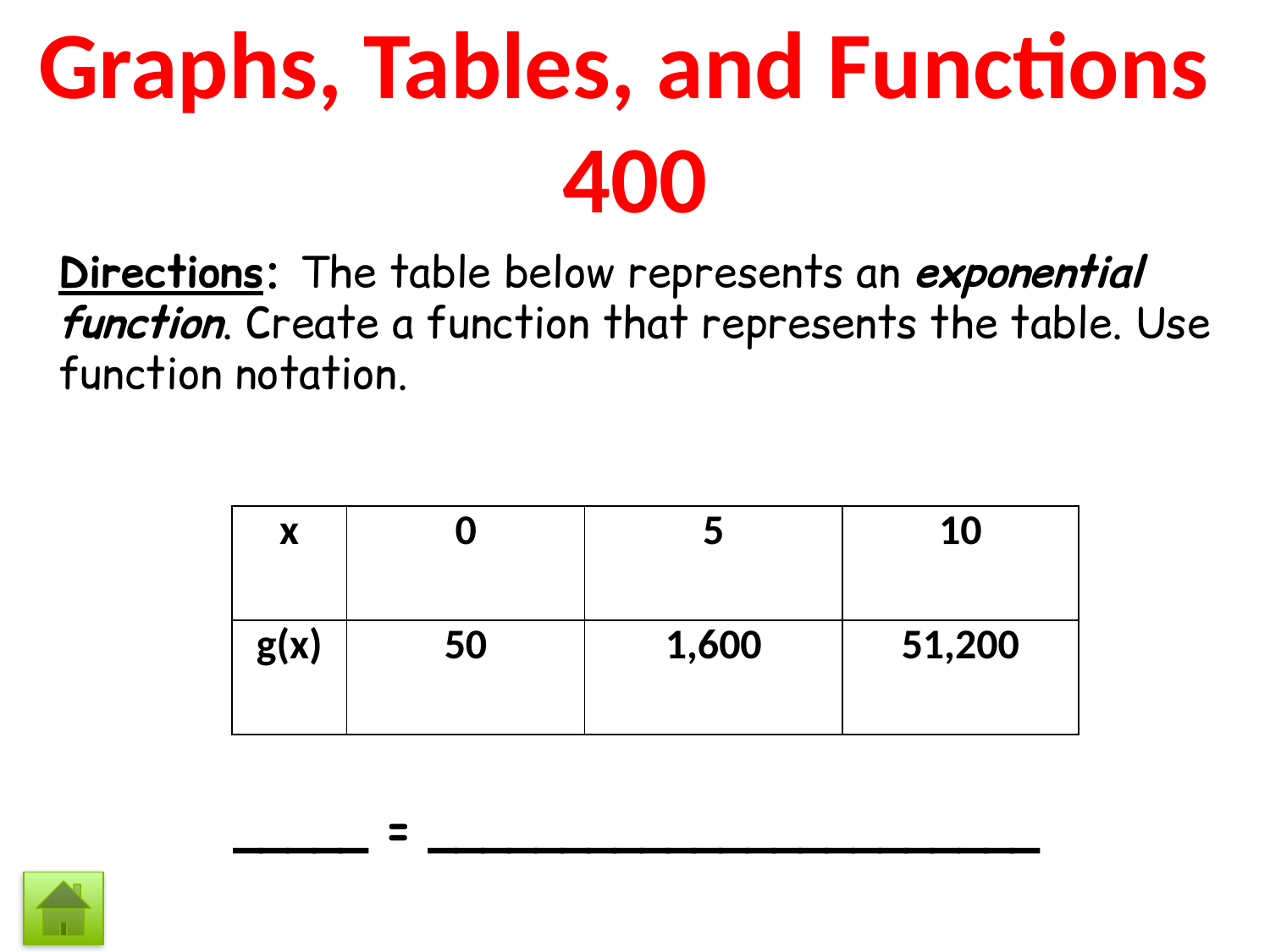

# Graphs, Tables, and Functions 400
Directions: The table below represents an exponential function. Create a function that represents the table. Use function notation.

_____ = _______________________
| x | 0 | 5 | 10 |
| --- | --- | --- | --- |
| g(x) | 50 | 1,600 | 51,200 |